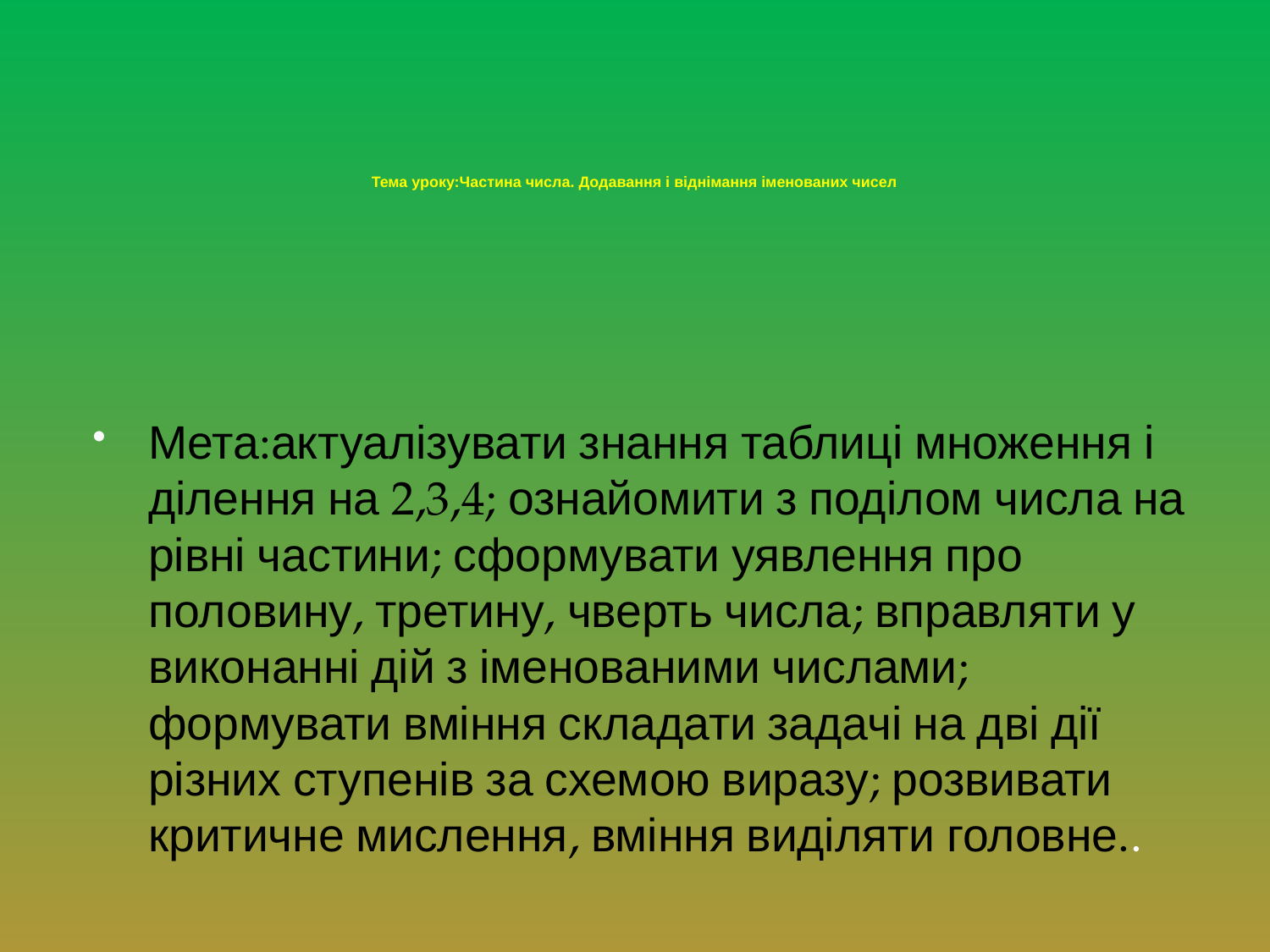

# Тема уроку:Частина числа. Додавання і віднімання іменованих чисел
Мета:актуалізувати знання таблиці множення і ділення на 2,3,4; ознайомити з поділом числа на рівні частини; сформувати уявлення про половину, третину, чверть числа; вправляти у виконанні дій з іменованими числами; формувати вміння складати задачі на дві дії різних ступенів за схемою виразу; розвивати критичне мислення, вміння виділяти головне..